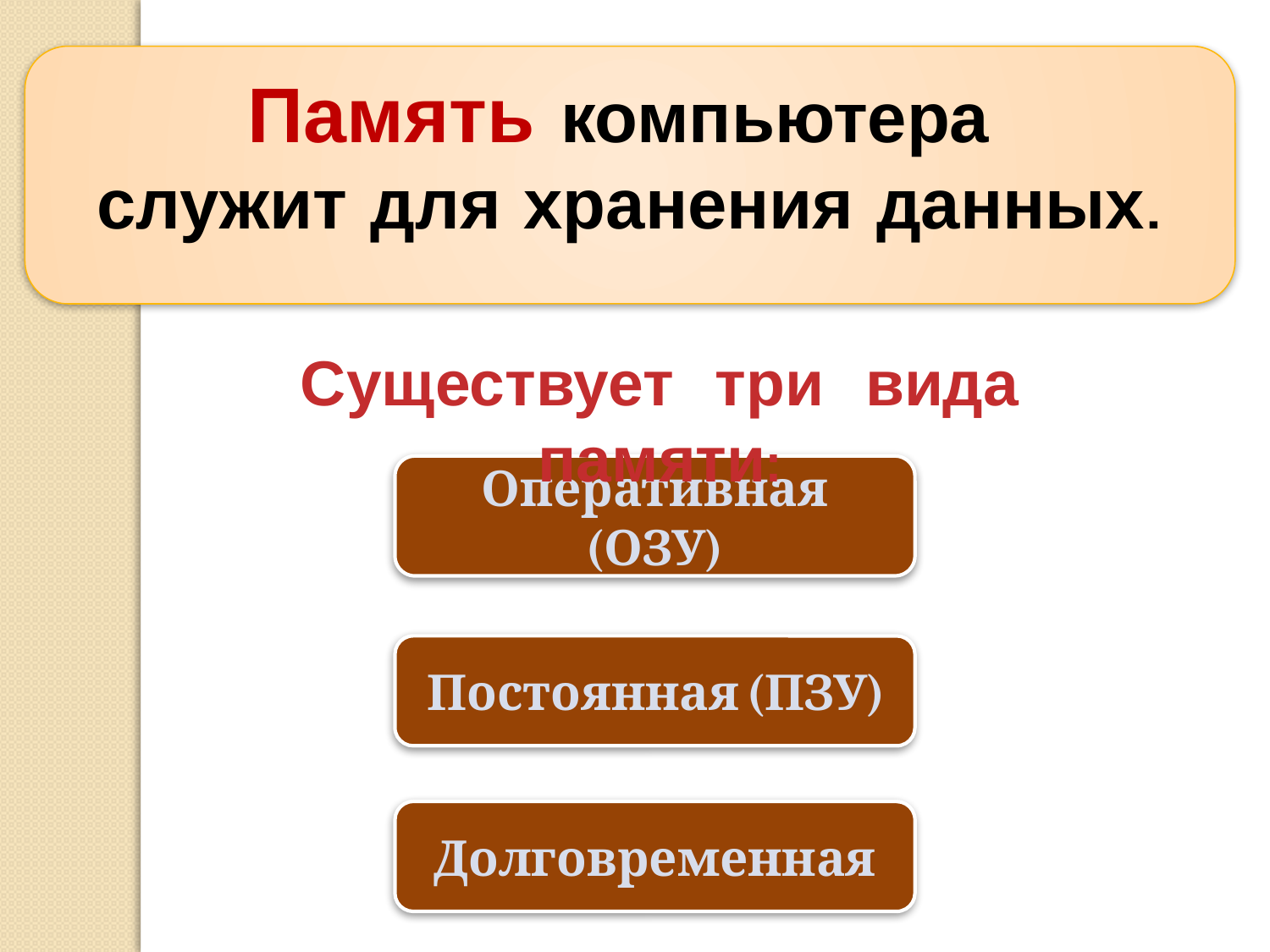

Память компьютера
служит для хранения данных.

Существует  три  вида памяти:
Оперативная (ОЗУ)
Постоянная (ПЗУ)
Долговременная